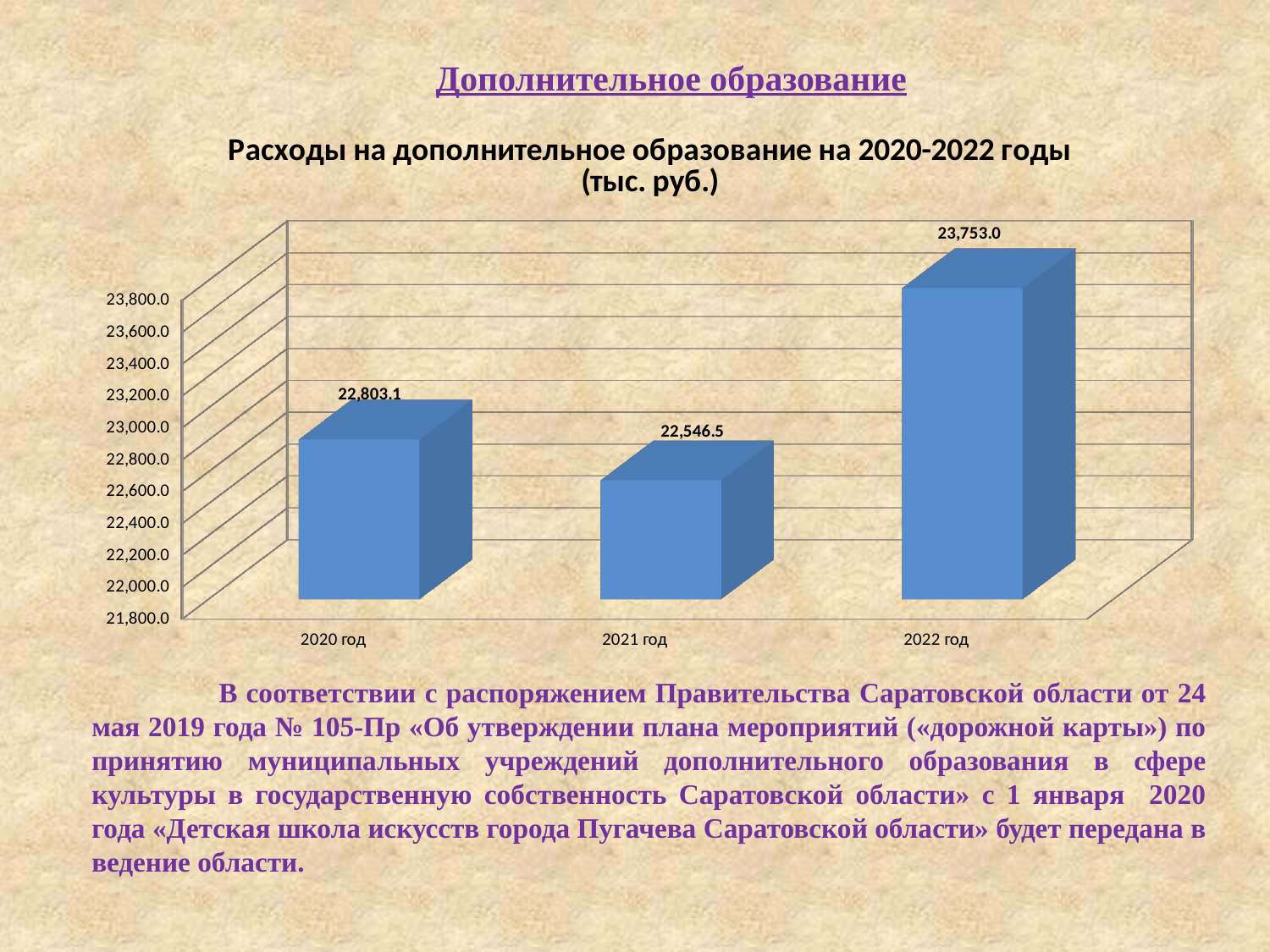

Дополнительное образование

[unsupported chart]

	В соответствии с распоряжением Правительства Саратовской области от 24 мая 2019 года № 105-Пр «Об утверждении плана мероприятий («дорожной карты») по принятию муниципальных учреждений дополнительного образования в сфере культуры в государственную собственность Саратовской области» с 1 января  2020 года «Детская школа искусств города Пугачева Саратовской области» будет передана в ведение области.